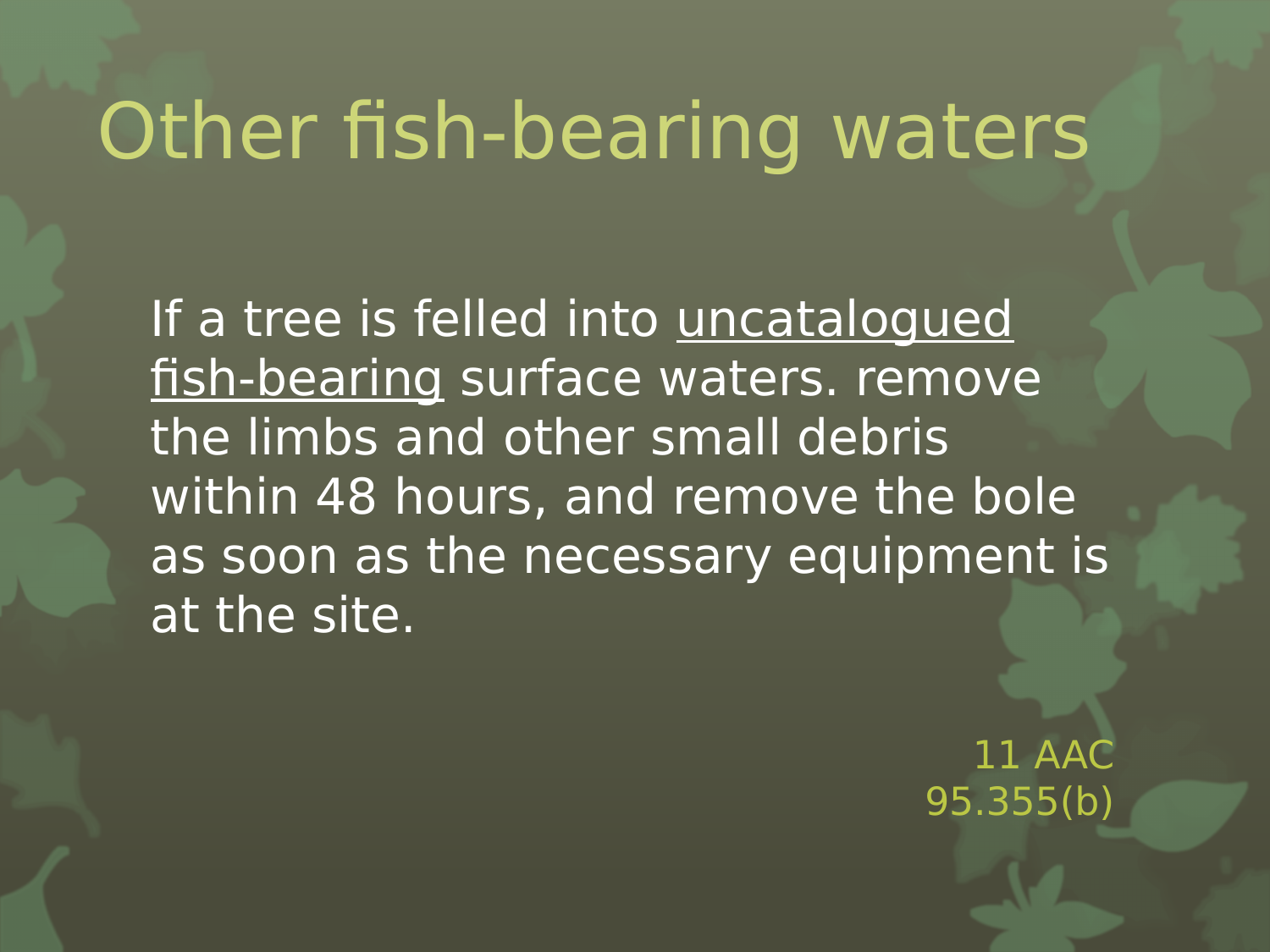

# Other fish-bearing waters
If a tree is felled into uncatalogued fish-bearing surface waters. remove the limbs and other small debris within 48 hours, and remove the bole as soon as the necessary equipment is at the site.

					 	   11 AAC 95.355(b)